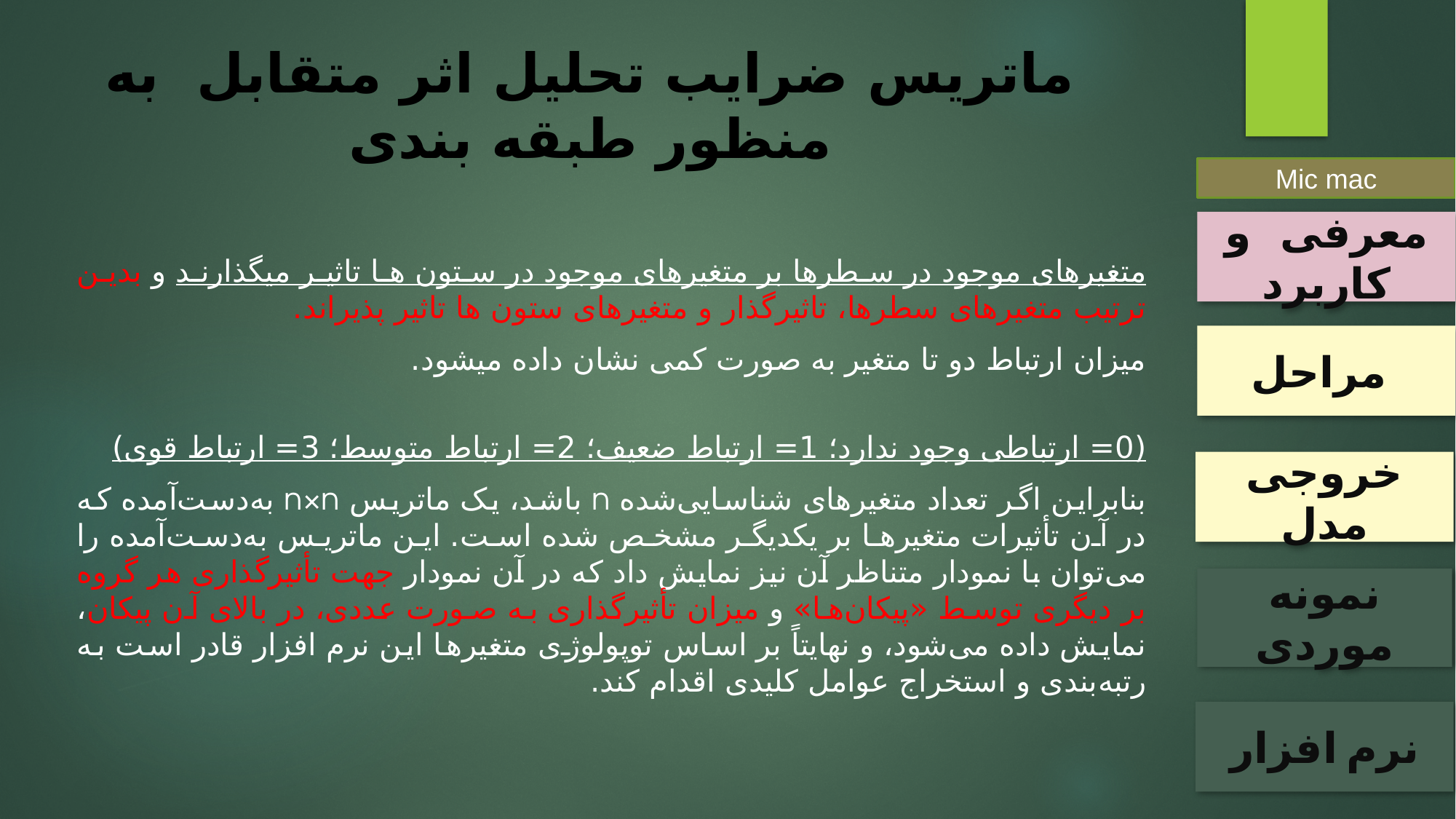

ماتریس ضرایب تحلیل اثر متقابل  به منظور طبقه بندی
متغیرهای موجود در سطرها بر متغیرهای موجود در ستون ها تاثیر میگذارند و بدین ترتیب متغیرهای سطرها، تاثیرگذار و متغیرهای ستون ها تاثیر پذیراند.
میزان ارتباط دو تا متغیر به صورت کمی نشان داده میشود.
(0= ارتباطی وجود ندارد؛ 1= ارتباط ضعیف؛ 2= ارتباط متوسط؛ 3= ارتباط قوی)
بنابراین اگر تعداد متغیرهای شناسایی‌شده n باشد، یک ماتریس n×n به‌دست‌آمده که در آن تأثیرات متغیرها بر یکدیگر مشخص شده است. این ماتریس به‌دست‌آمده را می‌توان با نمودار متناظر آن نیز نمایش داد که در آن نمودار جهت تأثیرگذاری هر گروه بر دیگری توسط «پیکان‌ها» و میزان تأثیرگذاری به صورت عددی، در بالای آن پیکان، نمایش داده می‌شود، و نهایتاً بر اساس توپولوژی متغیرها این نرم ‌افزار قادر است به رتبه‌بندی و استخراج عوامل کلیدی اقدام کند.